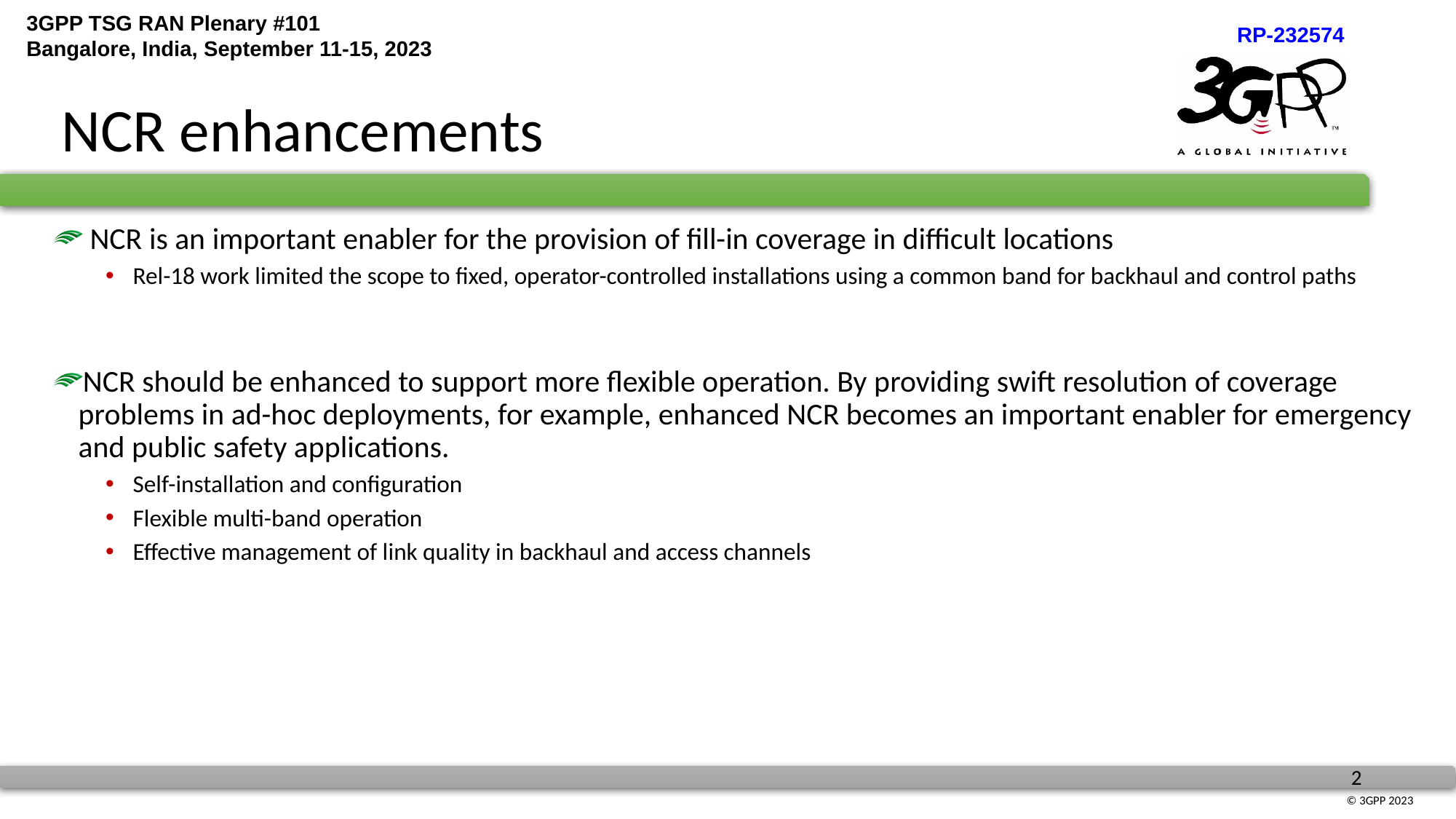

# NCR enhancements
 NCR is an important enabler for the provision of fill-in coverage in difficult locations
Rel-18 work limited the scope to fixed, operator-controlled installations using a common band for backhaul and control paths

NCR should be enhanced to support more flexible operation. By providing swift resolution of coverage problems in ad-hoc deployments, for example, enhanced NCR becomes an important enabler for emergency and public safety applications.
Self-installation and configuration
Flexible multi-band operation
Effective management of link quality in backhaul and access channels